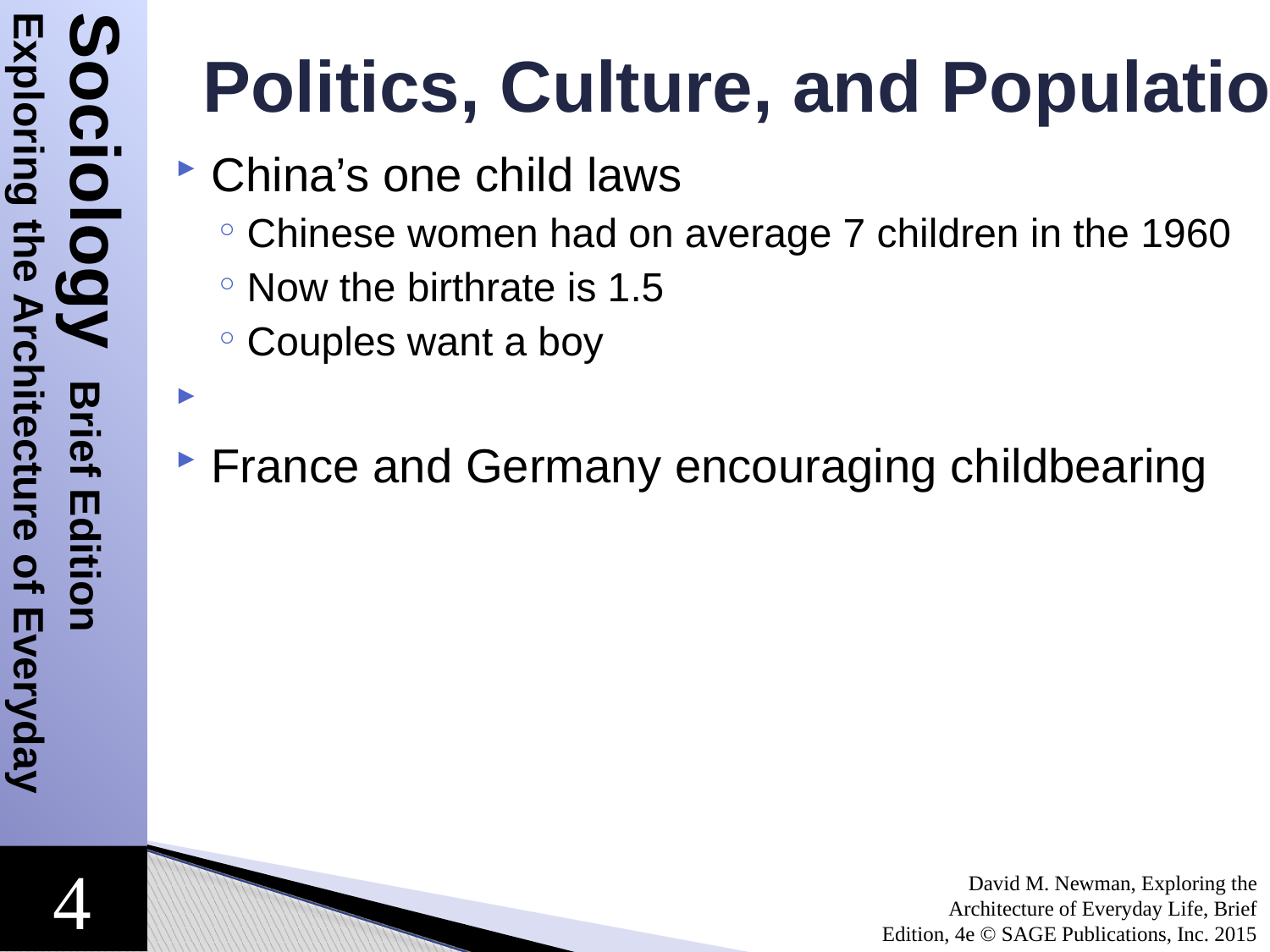

# Politics, Culture, and Population
China’s one child laws
Chinese women had on average 7 children in the 1960
Now the birthrate is 1.5
Couples want a boy

France and Germany encouraging childbearing
David M. Newman, Exploring the Architecture of Everyday Life, Brief Edition, 4e © SAGE Publications, Inc. 2015